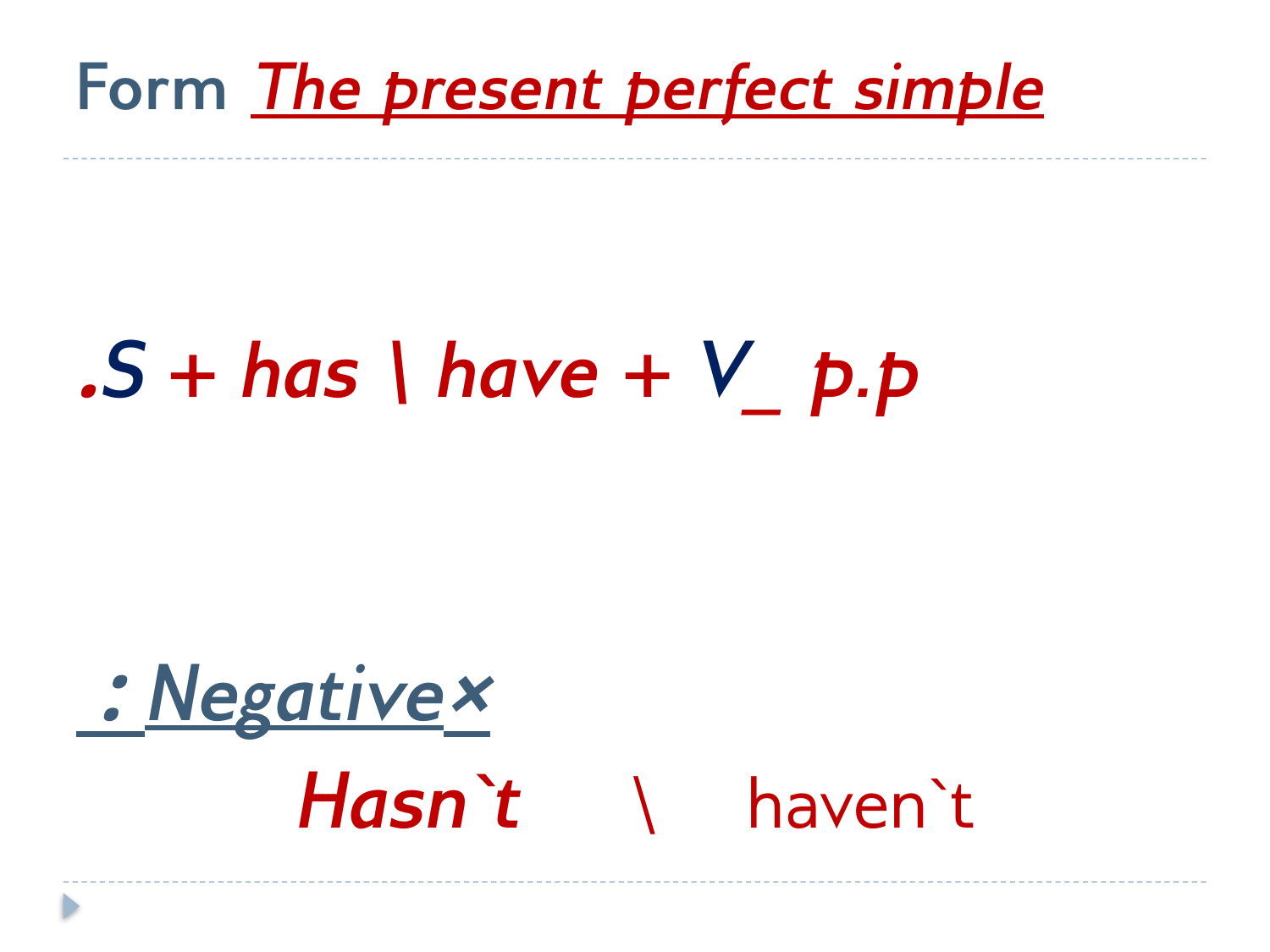

Form The present perfect simple

S + has \ have + V_ p.p.

×Negative :
Hasn`t     \    haven`t